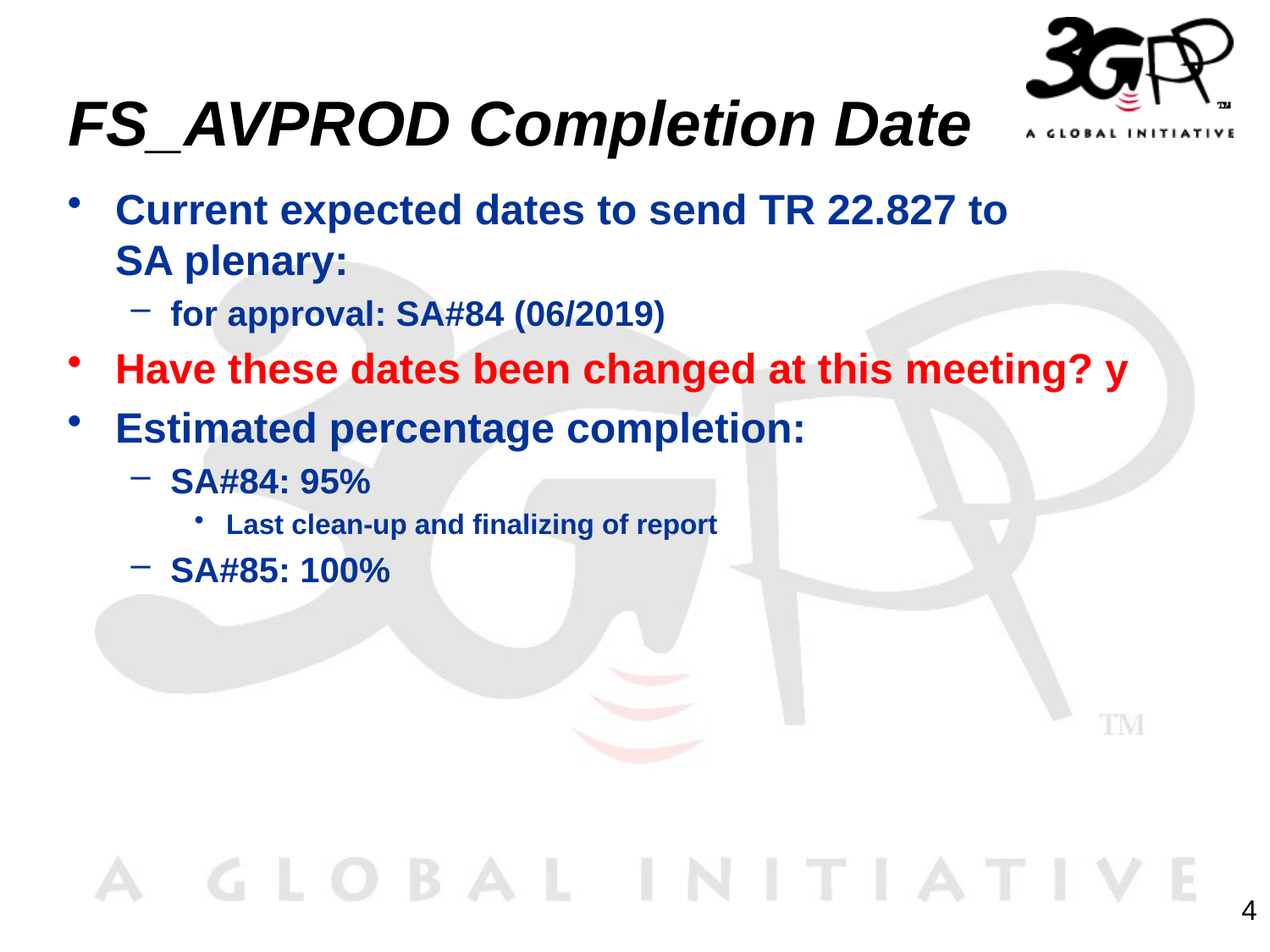

# FS_AVPROD Completion Date
Current expected dates to send TR 22.827 to
SA plenary:
for approval: SA#84 (06/2019)
Have these dates been changed at this meeting? y
Estimated percentage completion:
SA#84: 95%
Last clean-up and finalizing of report
SA#85: 100%
4